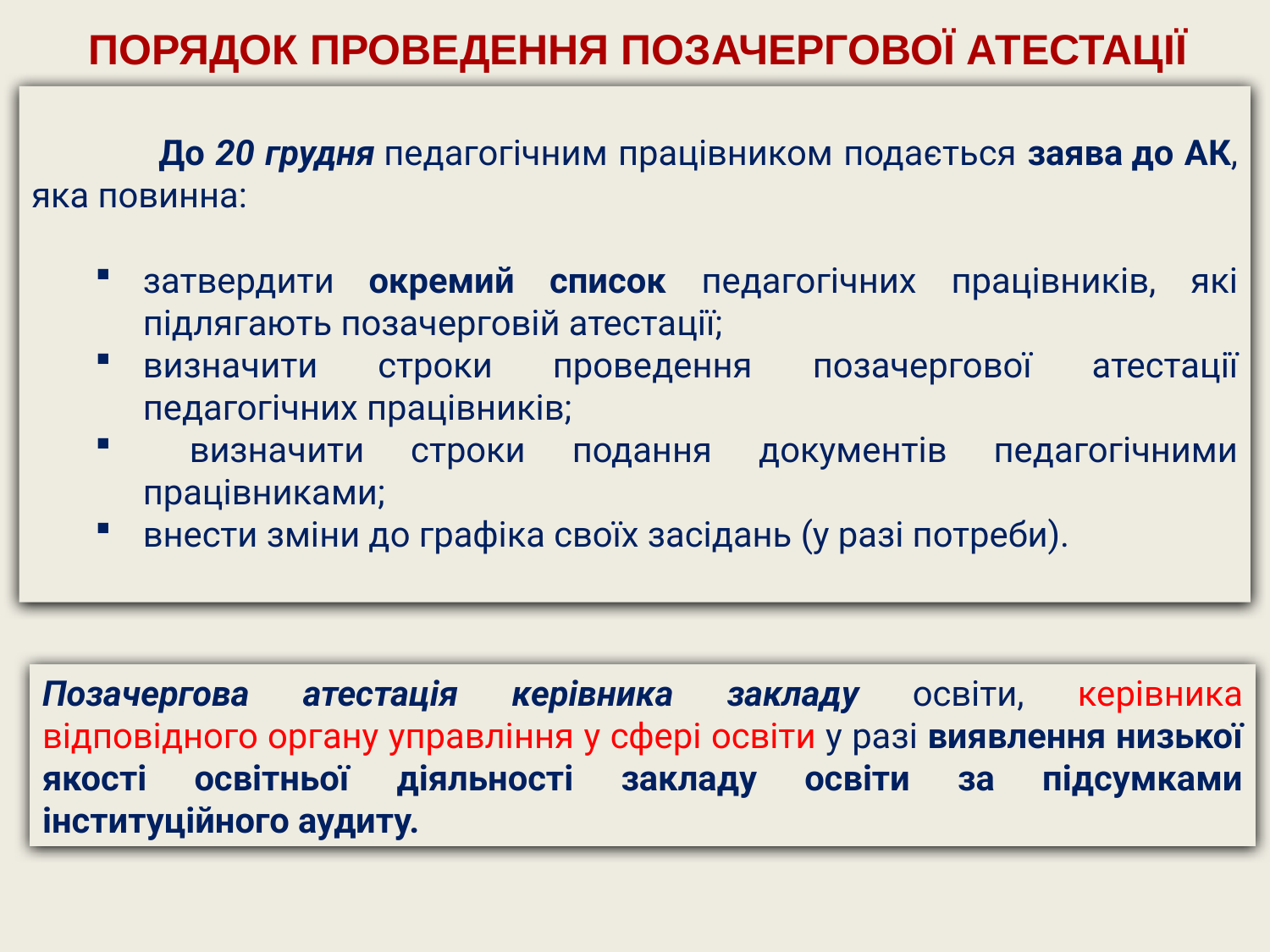

# ПОРЯДОК ПРОВЕДЕННЯ ПОЗАЧЕРГОВОЇ АТЕСТАЦІЇ

	До 20 грудня педагогічним працівником подається заява до АК, яка повинна:

затвердити окремий список педагогічних працівників, які підлягають позачерговій атестації;
визначити строки проведення позачергової атестації педагогічних працівників;
 визначити строки подання документів педагогічними працівниками;
внести зміни до графіка своїх засідань (у разі потреби).

Позачергова атестація керівника закладу освіти, керівника відповідного органу управління у сфері освіти у разі виявлення низької якості освітньої діяльності закладу освіти за підсумками інституційного аудиту.